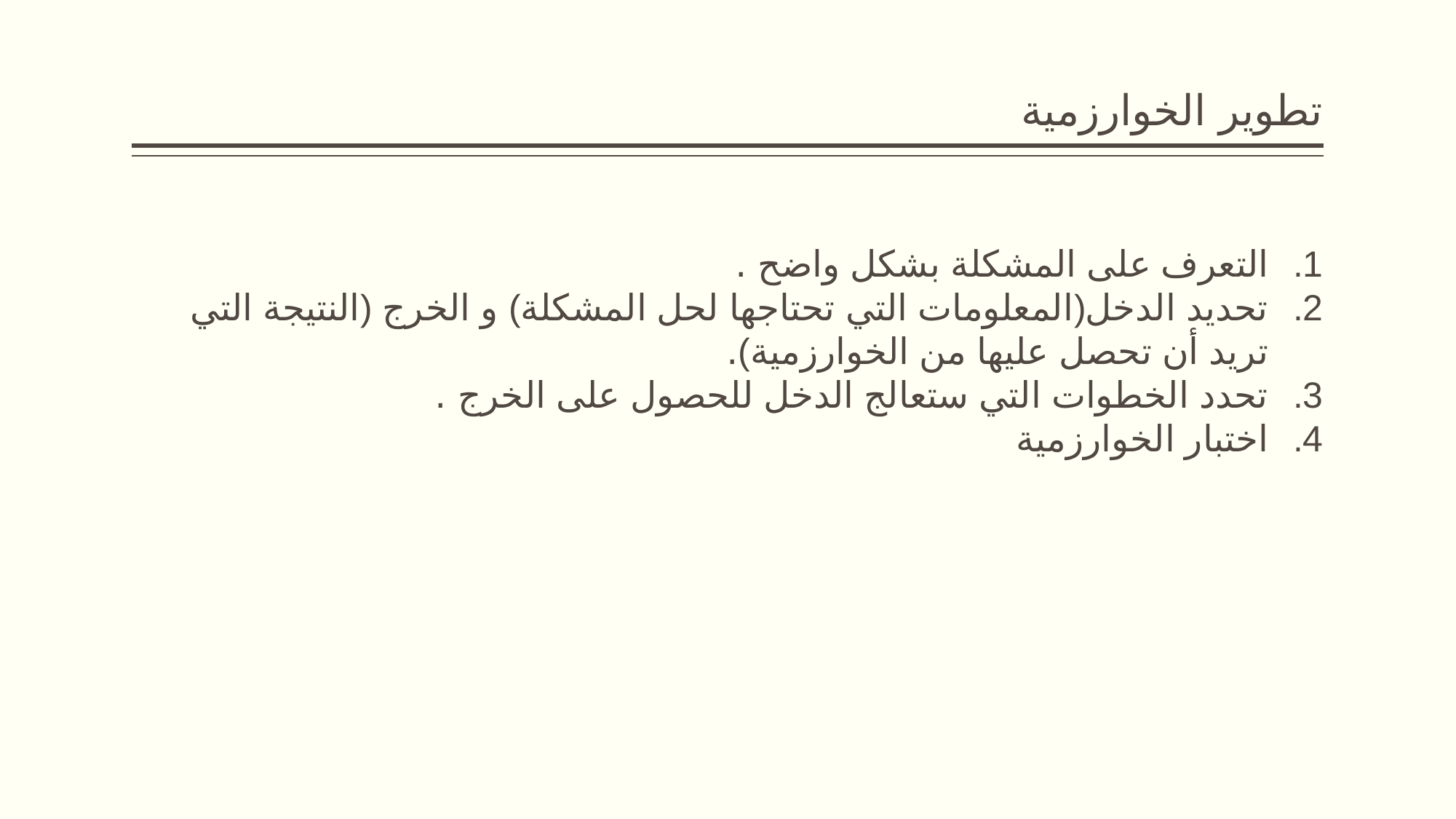

# تطوير الخوارزمية

التعرف على المشكلة بشكل واضح .
تحديد الدخل(المعلومات التي تحتاجها لحل المشكلة) و الخرج (النتيجة التي تريد أن تحصل عليها من الخوارزمية).
تحدد الخطوات التي ستعالج الدخل للحصول على الخرج .
اختبار الخوارزمية